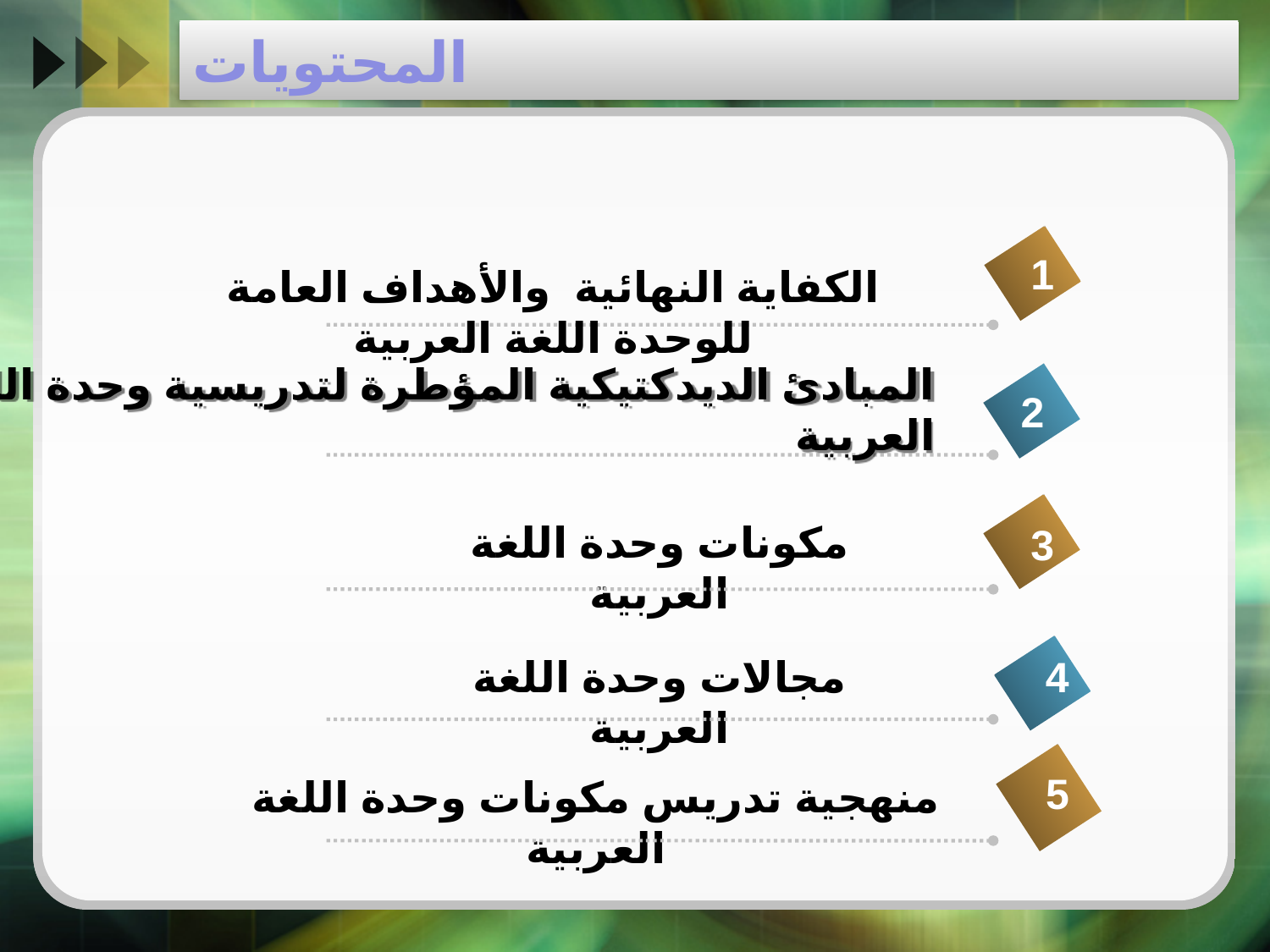

# المحتويات

1
الكفاية النهائية  والأهداف العامة للوحدة اللغة العربية

المبادئ الديدكتيكية المؤطرة لتدريسية وحدة اللغة العربية

2

مكونات وحدة اللغة العربية
3

مجالات وحدة اللغة العربية
4

5
منهجية تدريس مكونات وحدة اللغة العربية